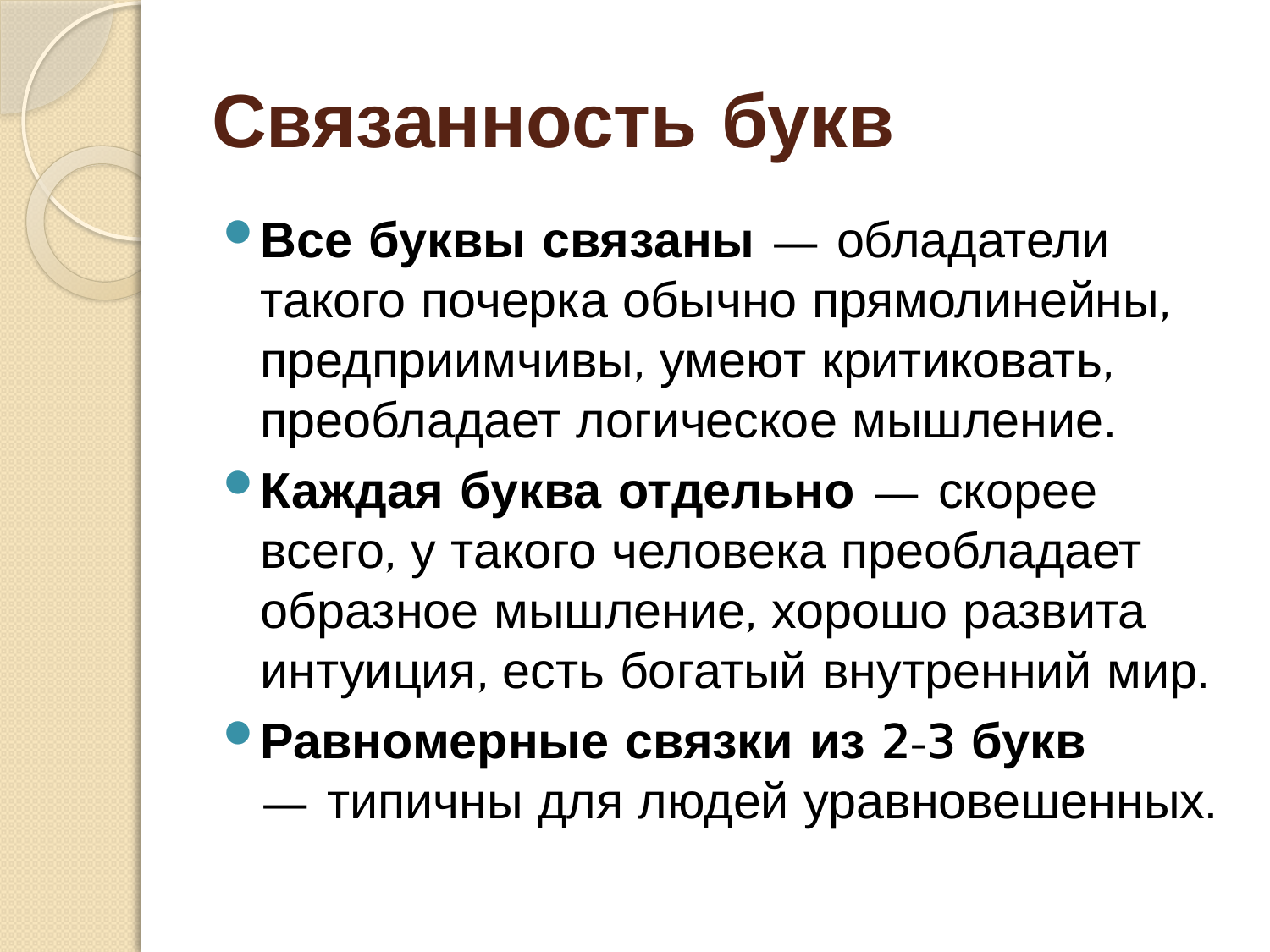

# Связанность букв
Все буквы связаны — обладатели такого почерка обычно прямолинейны, предприимчивы, умеют критиковать, преобладает логическое мышление.
Каждая буква отдельно — скорее всего, у такого человека преобладает образное мышление, хорошо развита интуиция, есть богатый внутренний мир.
Равномерные связки из 2-3 букв — типичны для людей уравновешенных.